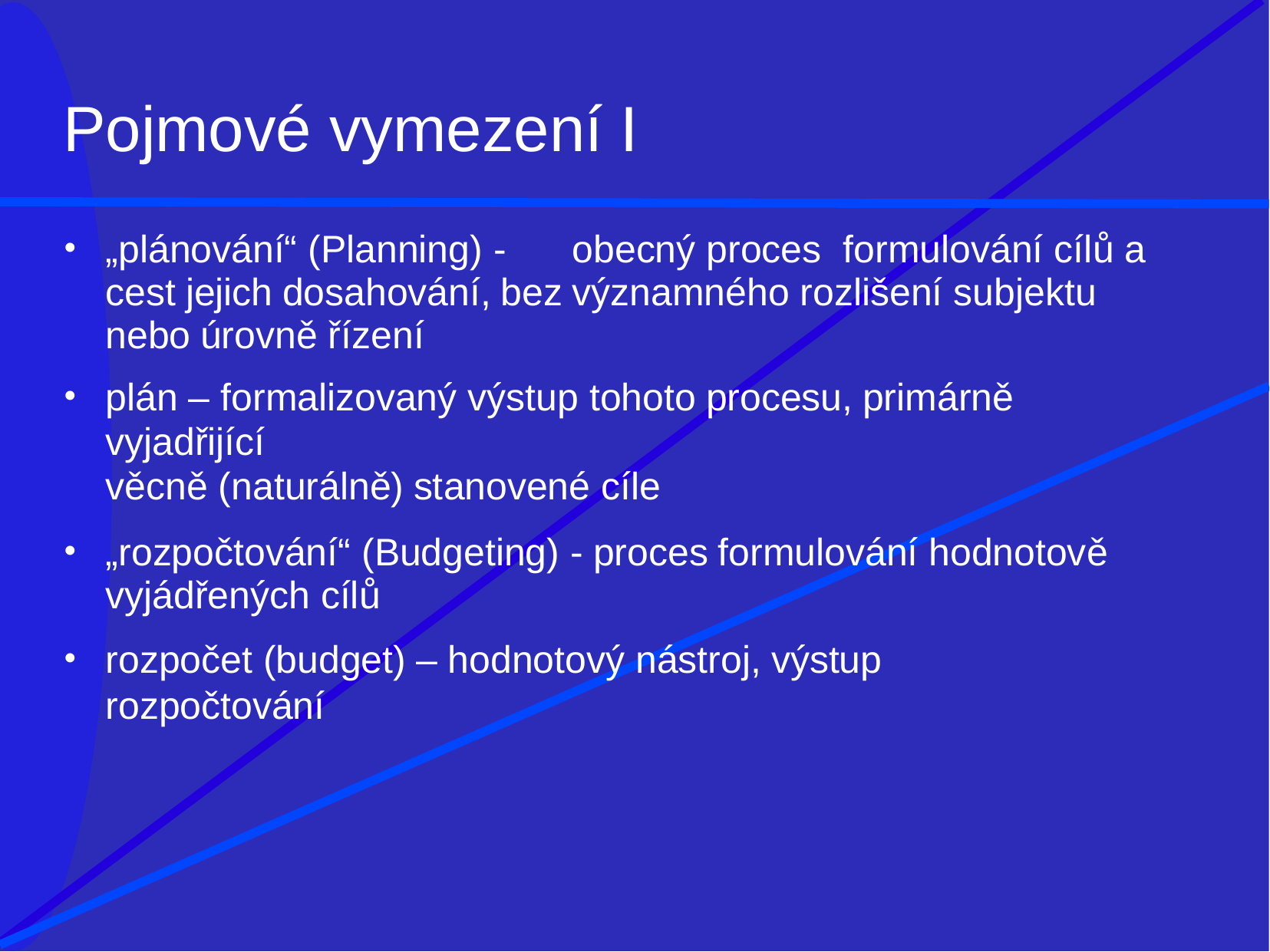

# Pojmové vymezení I
„plánování“ (Planning) -	obecný proces	formulování cílů a cest jejich dosahování, bez významného rozlišení subjektu nebo úrovně řízení
plán – formalizovaný výstup tohoto procesu, primárně vyjadřijící
věcně (naturálně) stanovené cíle
„rozpočtování“ (Budgeting) - proces formulování hodnotově vyjádřených cílů
rozpočet (budget) – hodnotový nástroj, výstup rozpočtování